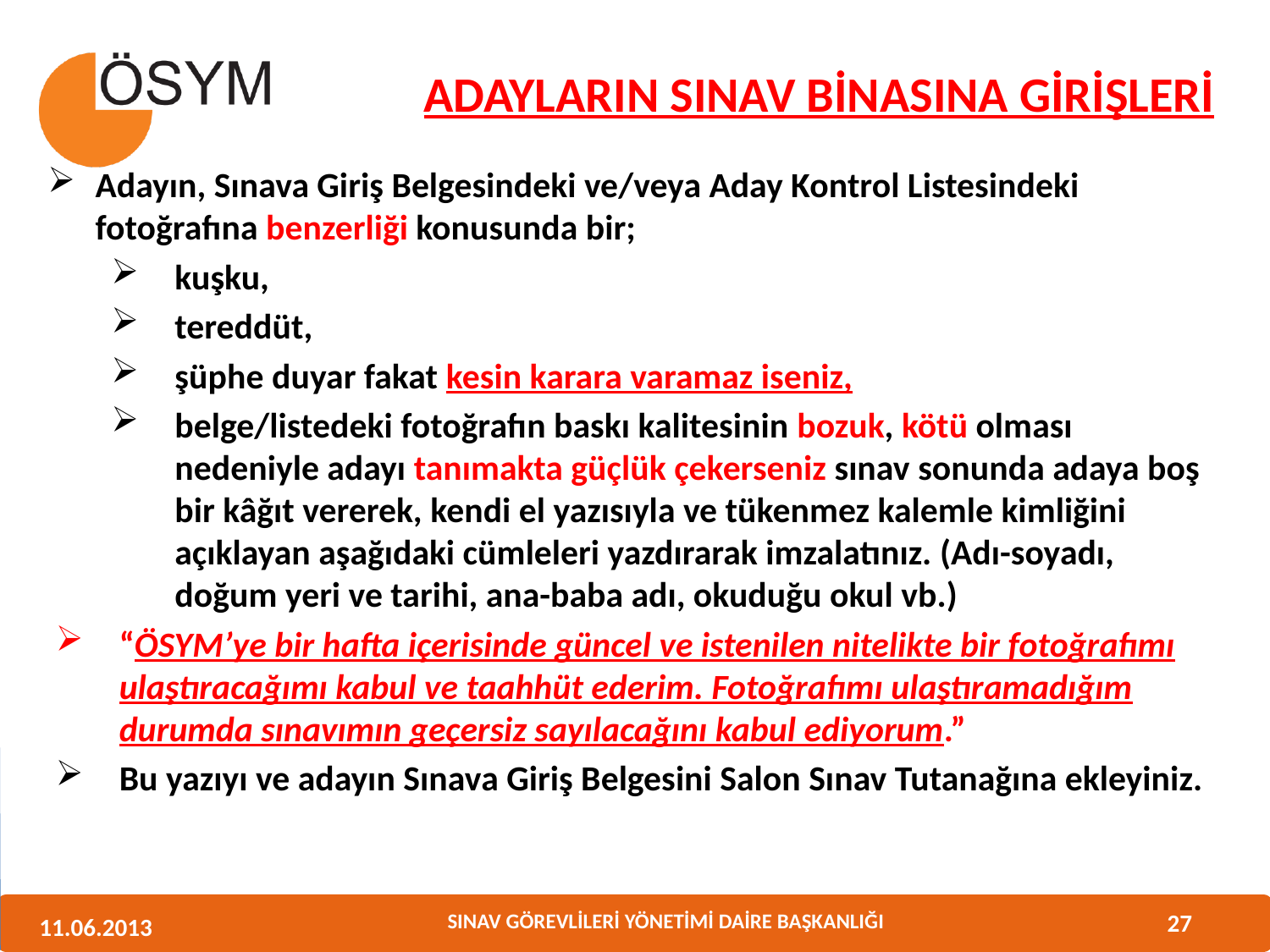

ADAYLARIN SINAV BİNASINA GİRİŞLERİ
Adayın, Sınava Giriş Belgesindeki ve/veya Aday Kontrol Listesindeki fotoğrafına benzerliği konusunda bir;
kuşku,
tereddüt,
şüphe duyar fakat kesin karara varamaz iseniz,
belge/listedeki fotoğrafın baskı kalitesinin bozuk, kötü olması nedeniyle adayı tanımakta güçlük çekerseniz sınav sonunda adaya boş bir kâğıt vererek, kendi el yazısıyla ve tükenmez kalemle kimliğini açıklayan aşağıdaki cümleleri yazdırarak imzalatınız. (Adı-soyadı, doğum yeri ve tarihi, ana-baba adı, okuduğu okul vb.)
“ÖSYM’ye bir hafta içerisinde güncel ve istenilen nitelikte bir fotoğrafımı ulaştıracağımı kabul ve taahhüt ederim. Fotoğrafımı ulaştıramadığım durumda sınavımın geçersiz sayılacağını kabul ediyorum.”
Bu yazıyı ve adayın Sınava Giriş Belgesini Salon Sınav Tutanağına ekleyiniz.
27
11.06.2013